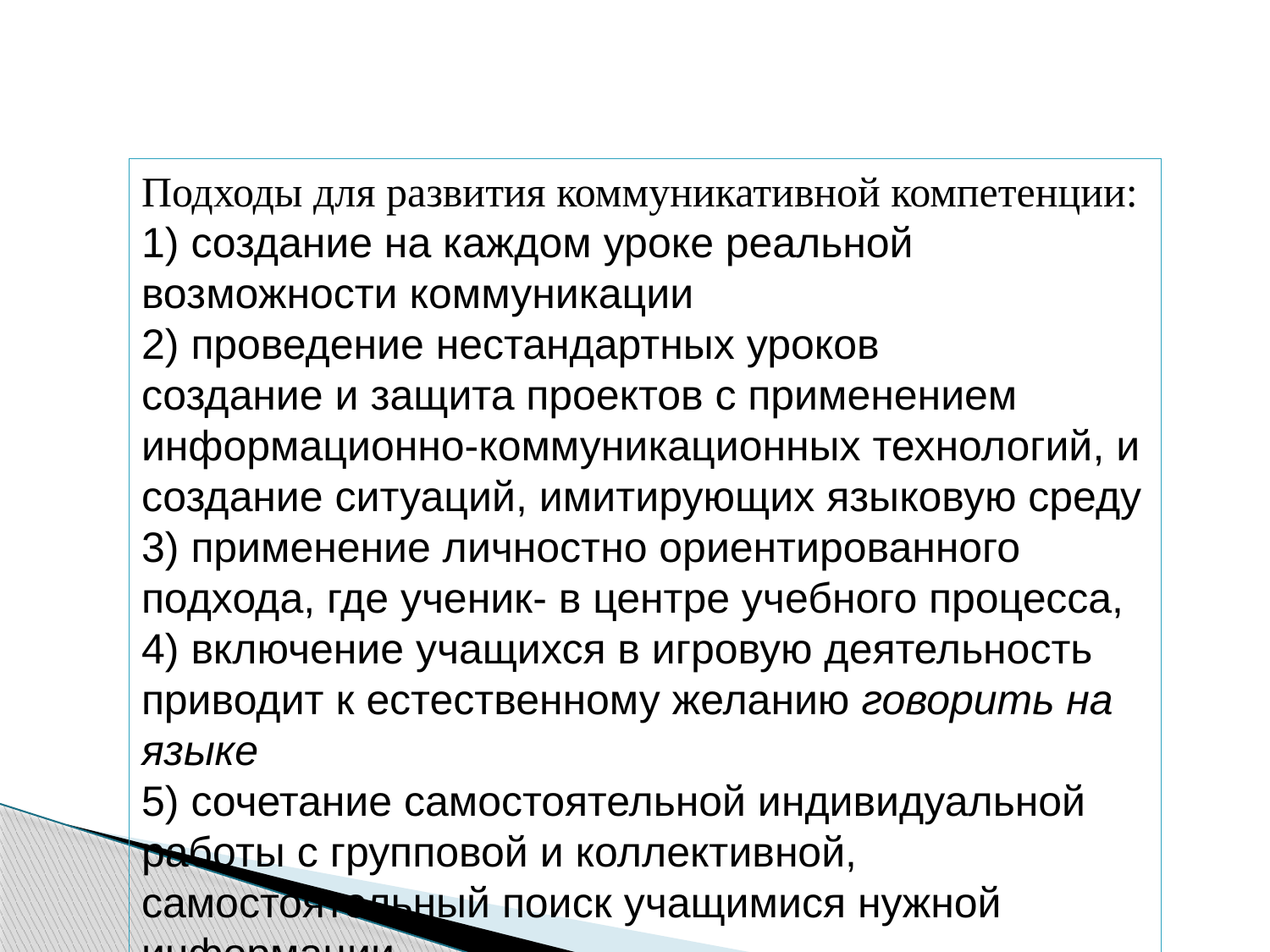

Подходы для развития коммуникативной компетенции:
1) создание на каждом уроке реальной возможности коммуникации
2) проведение нестандартных уроков
создание и защита проектов с применением информационно-коммуникационных технологий, и создание ситуаций, имитирующих языковую среду
3) применение личностно ориентированного подхода, где ученик- в центре учебного процесса,
4) включение учащихся в игровую деятельность приводит к естественному желанию говорить на языке
5) сочетание самостоятельной индивидуальной работы с групповой и коллективной, самостоятельный поиск учащимися нужной информации,
6) развитие творчества, умения работать с различными источниками информации